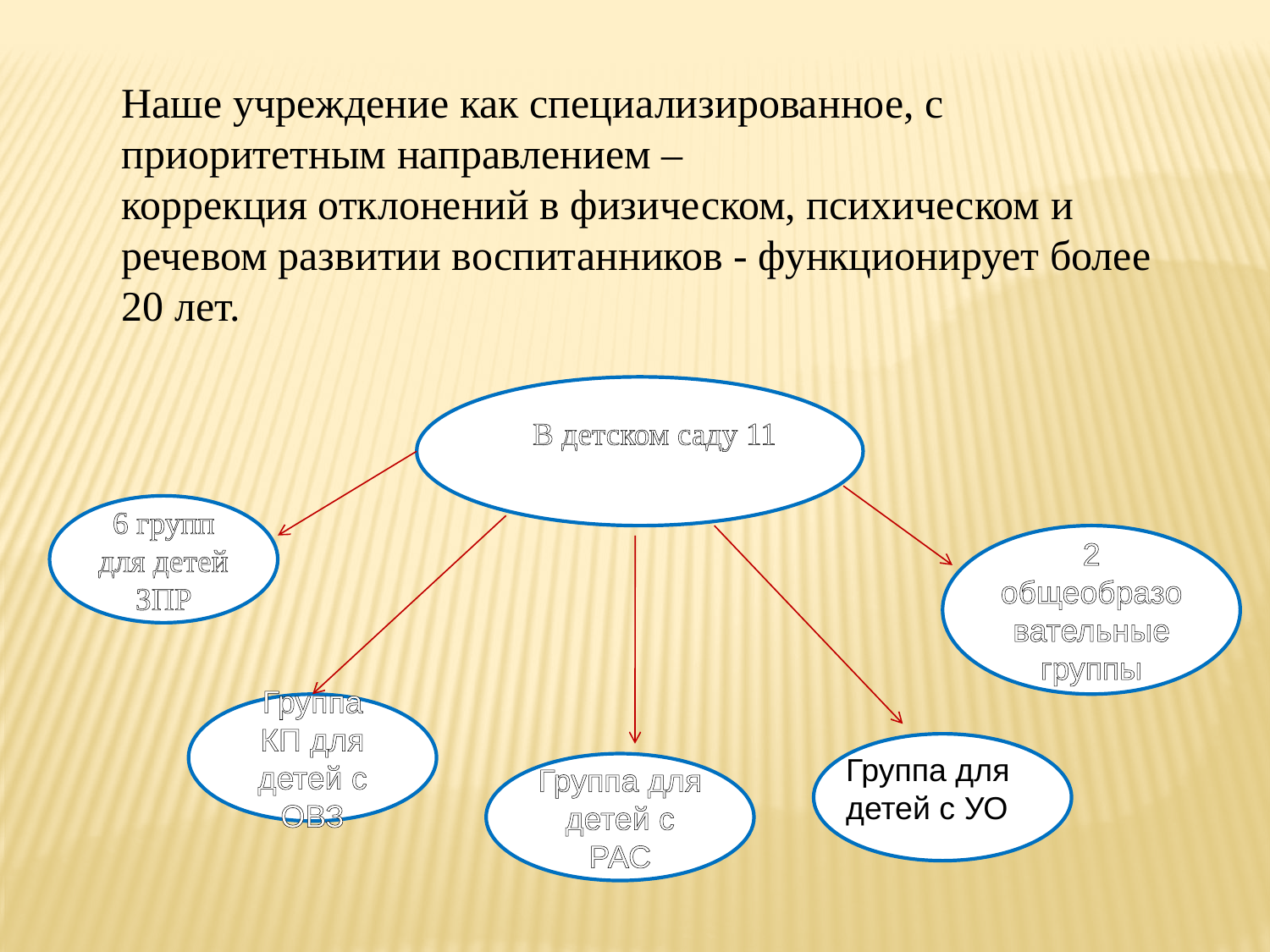

Наше учреждение как специализированное, с приоритетным направлением –
коррекция отклонений в физическом, психическом и речевом развитии воспитанников - функционирует более 20 лет.
В В детском саду 11 групп саду 11 групп
6 групп для детей ЗПР
2 общеобразовательные группы
Группа КП для детей с ОВЗ

Группа для детей с УО
Группа для детей с РАС